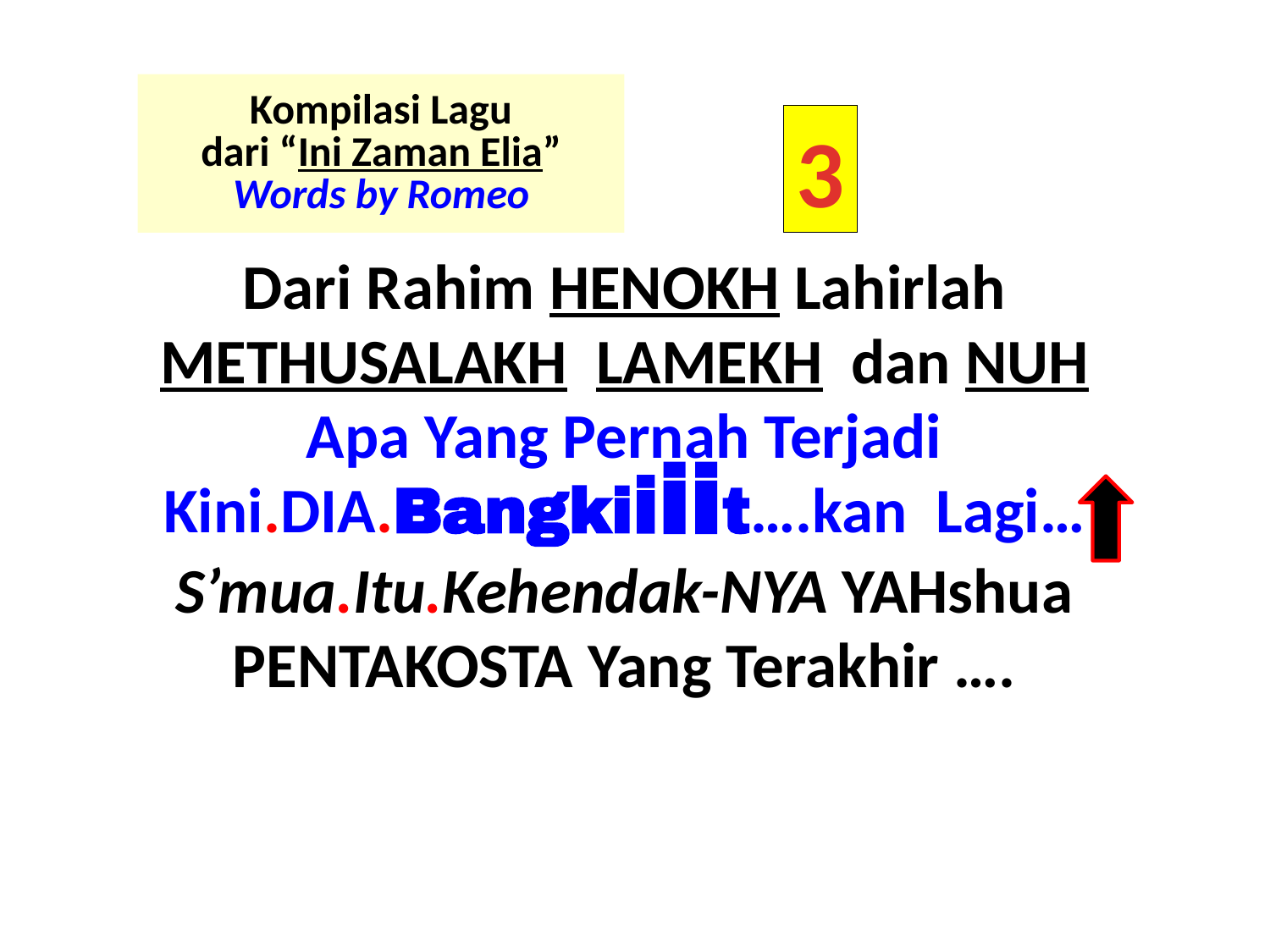

# Kompilasi Lagu dari “Ini Zaman Elia” Words by Romeo
3
Dari Rahim HENOKH Lahirlah
METHUSALAKH  LAMEKH  dan NUH
Apa Yang Pernah Terjadi
Kini.DIA.Bangkiiiit….kan  Lagi…
S’mua.Itu.Kehendak-NYA YAHshua
PENTAKOSTA Yang Terakhir ….